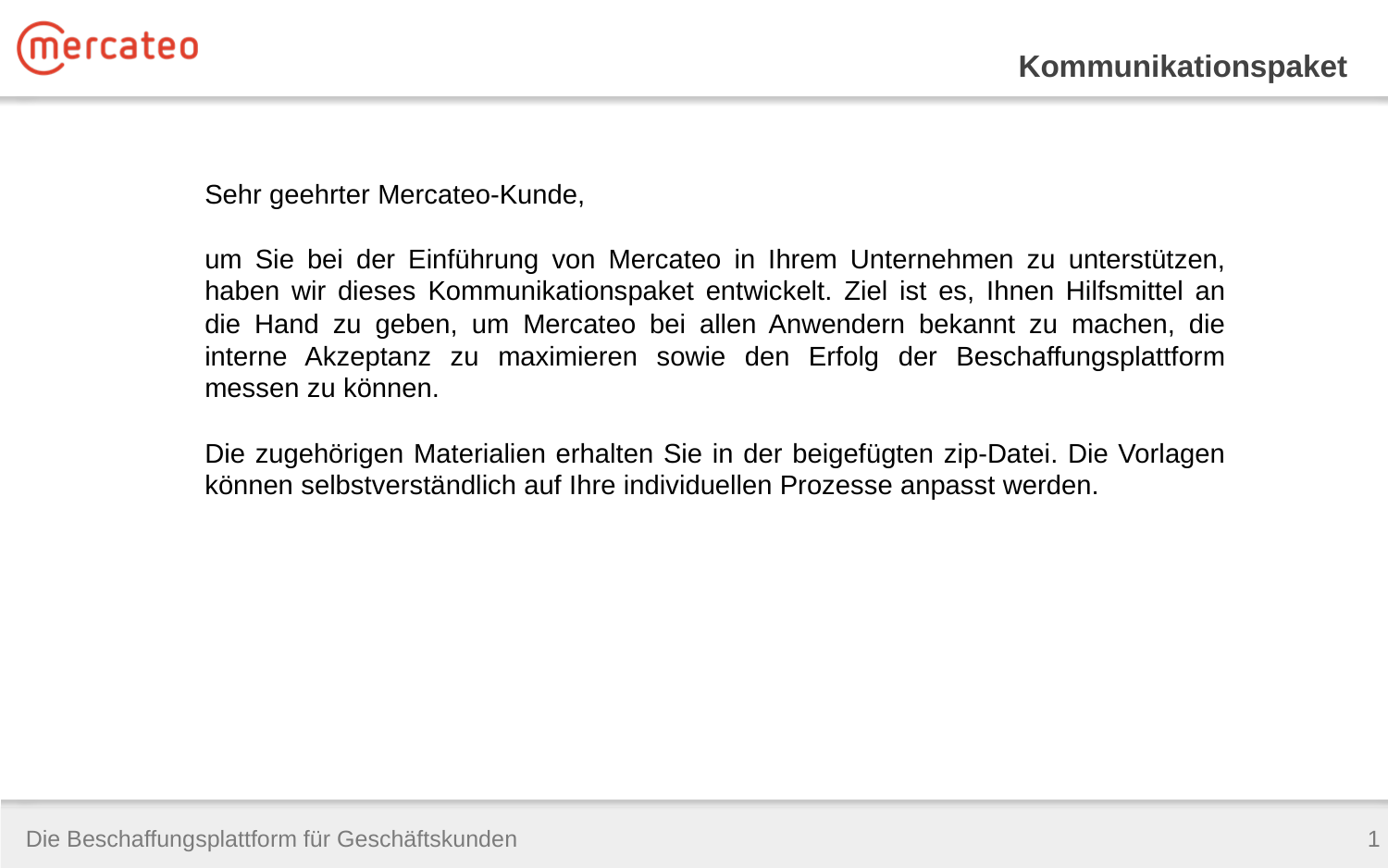

Kommunikationspaket

Sehr geehrter Mercateo-Kunde,

um Sie bei der Einführung von Mercateo in Ihrem Unternehmen zu unterstützen, haben wir dieses Kommunikationspaket entwickelt. Ziel ist es, Ihnen Hilfsmittel an die Hand zu geben, um Mercateo bei allen Anwendern bekannt zu machen, die interne Akzeptanz zu maximieren sowie den Erfolg der Beschaffungsplattform messen zu können.

Die zugehörigen Materialien erhalten Sie in der beigefügten zip-Datei. Die Vorlagen können selbstverständlich auf Ihre individuellen Prozesse anpasst werden.